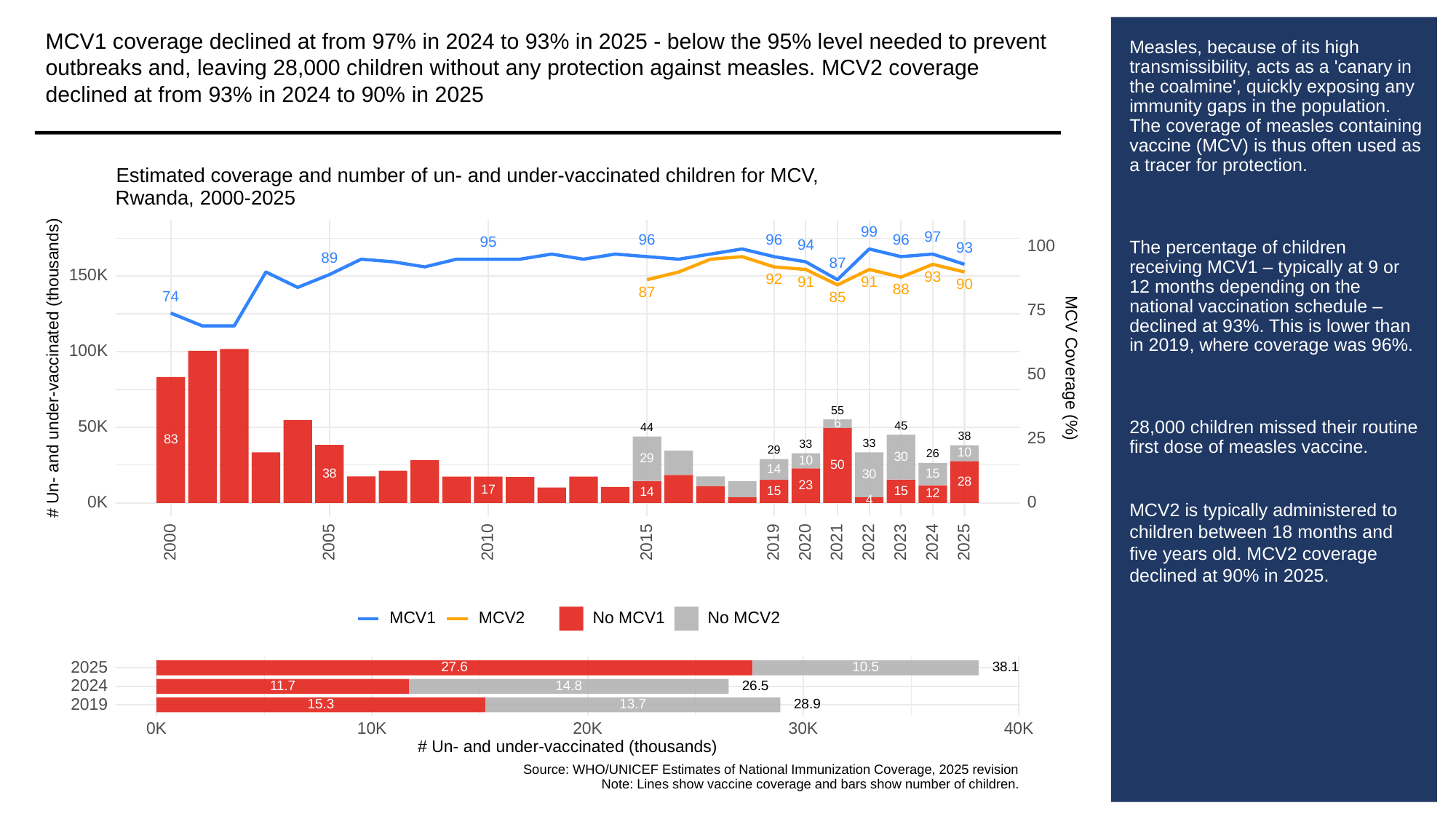

MCV1 coverage declined at from 97% in 2024 to 93% in 2025 - below the 95% level needed to prevent outbreaks and, leaving 28,000 children without any protection against measles. MCV2 coverage declined at from 93% in 2024 to 90% in 2025
# Measles, because of its high transmissibility, acts as a 'canary in the coalmine', quickly exposing any immunity gaps in the population. The coverage of measles containing vaccine (MCV) is thus often used as a tracer for protection.

The percentage of children receiving MCV1 – typically at 9 or 12 months depending on the national vaccination schedule – declined at 93%. This is lower than in 2019, where coverage was 96%.

28,000 children missed their routine first dose of measles vaccine.

MCV2 is typically administered to children between 18 months and five years old. MCV2 coverage declined at 90% in 2025.

Estimated coverage and number of un- and under-vaccinated children for MCV,
Rwanda, 2000-2025

99
97
96
96
96
95

94
100
93

89

87
150K
93
92

91
91
90
88
87
74
85
75

100K

# Un- and under-vaccinated (thousands)
MCV Coverage (%)
50

55
6

50K
45
44

38
25

83

33
33

29
10
26

30

29
10

50

14

38
15
30

28

23

17

15
15

14

12
4
0K
0

2023
2000
2005
2010
2015
2019
2020
2021
2022
2024
2025

MCV1
MCV2
No MCV1
No MCV2

2025
38.1
27.6
10.5

2024
14.8
26.5
11.7

2019
15.3
13.7
28.9

30K
0K
10K
20K
40K
# Un- and under-vaccinated (thousands)
Source: WHO/UNICEF Estimates of National Immunization Coverage, 2025 revision
Note: Lines show vaccine coverage and bars show number of children.